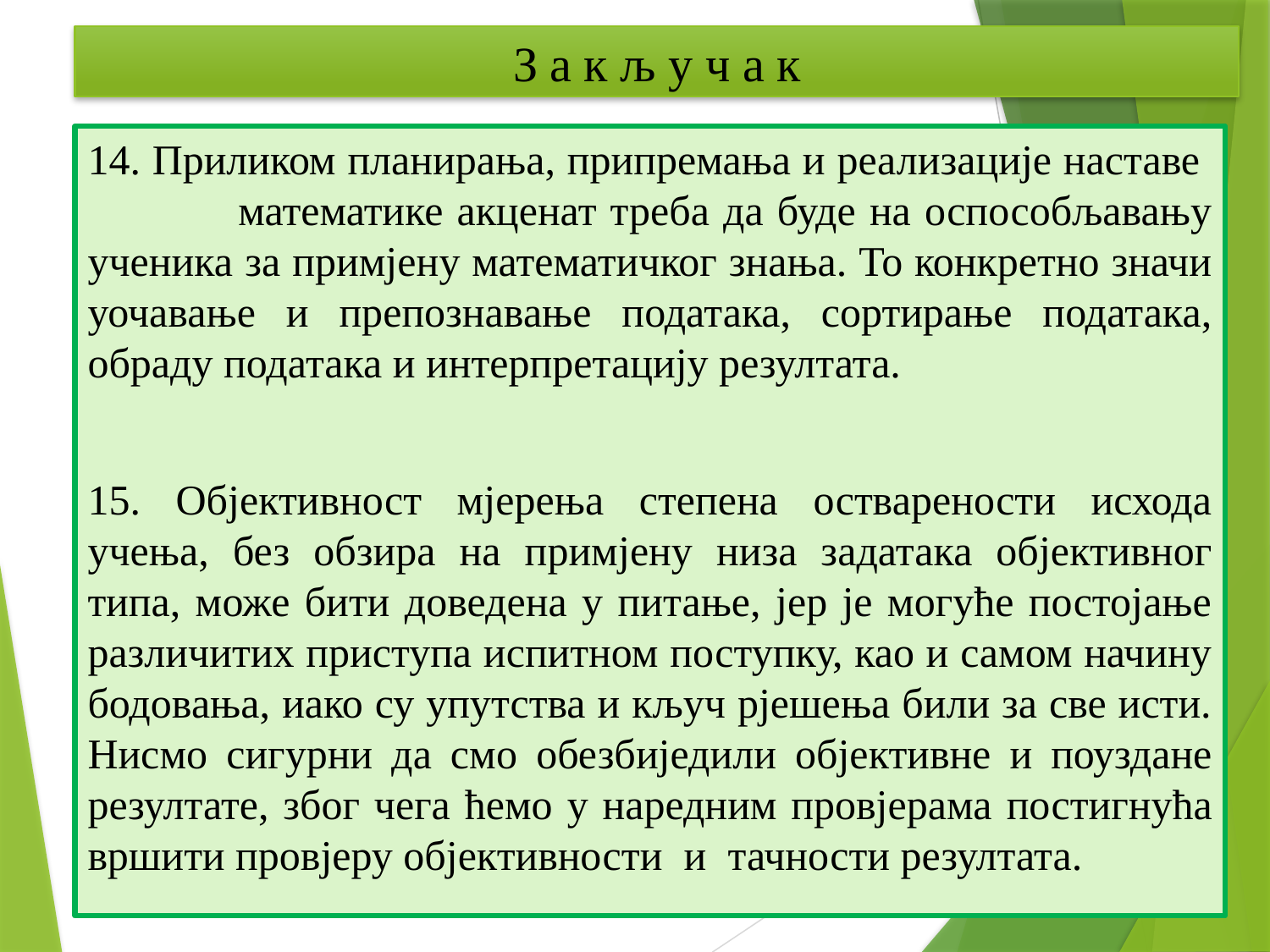

# З а к љ у ч а к
14. Приликом планирања, припремања и реализације наставе             математике акценат треба да буде на оспособљавању ученика за примјену математичког знања. То конкретно значи уочавање и препознавање података, сортирање података, обраду података и интерпретацију резултата.

15. Објективност мјерења степена остварености исхода учења, без обзира на примјену низа задатака објективног типа, може бити доведена у питање, јер је могуће постојање различитих приступа испитном поступку, као и самом начину бодовања, иако су упутства и кључ рјешења били за све исти. Нисмо сигурни да смо обезбиједили објективне и поуздане резултате, због чега ћемо у наредним провјерама постигнућа вршити провјеру објективности  и  тачности резултата.

39